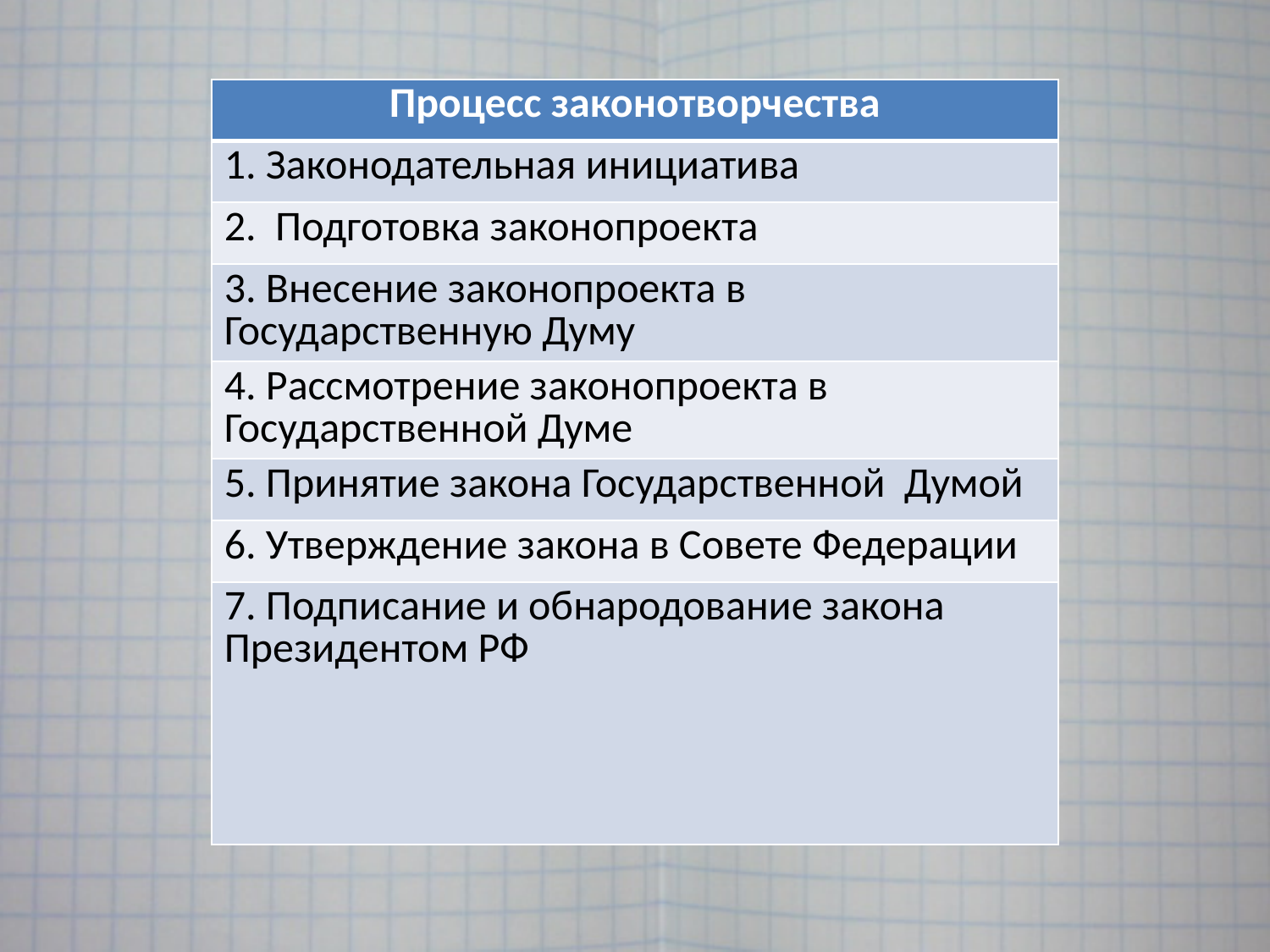

| Процесс законотворчества |
| --- |
| 1. Законодательная инициатива |
| 2. Подготовка законопроекта |
| 3. Внесение законопроекта в Государственную Думу |
| 4. Рассмотрение законопроекта в Государственной Думе |
| 5. Принятие закона Государственной Думой |
| 6. Утверждение закона в Совете Федерации |
| 7. Подписание и обнародование закона Президентом РФ |